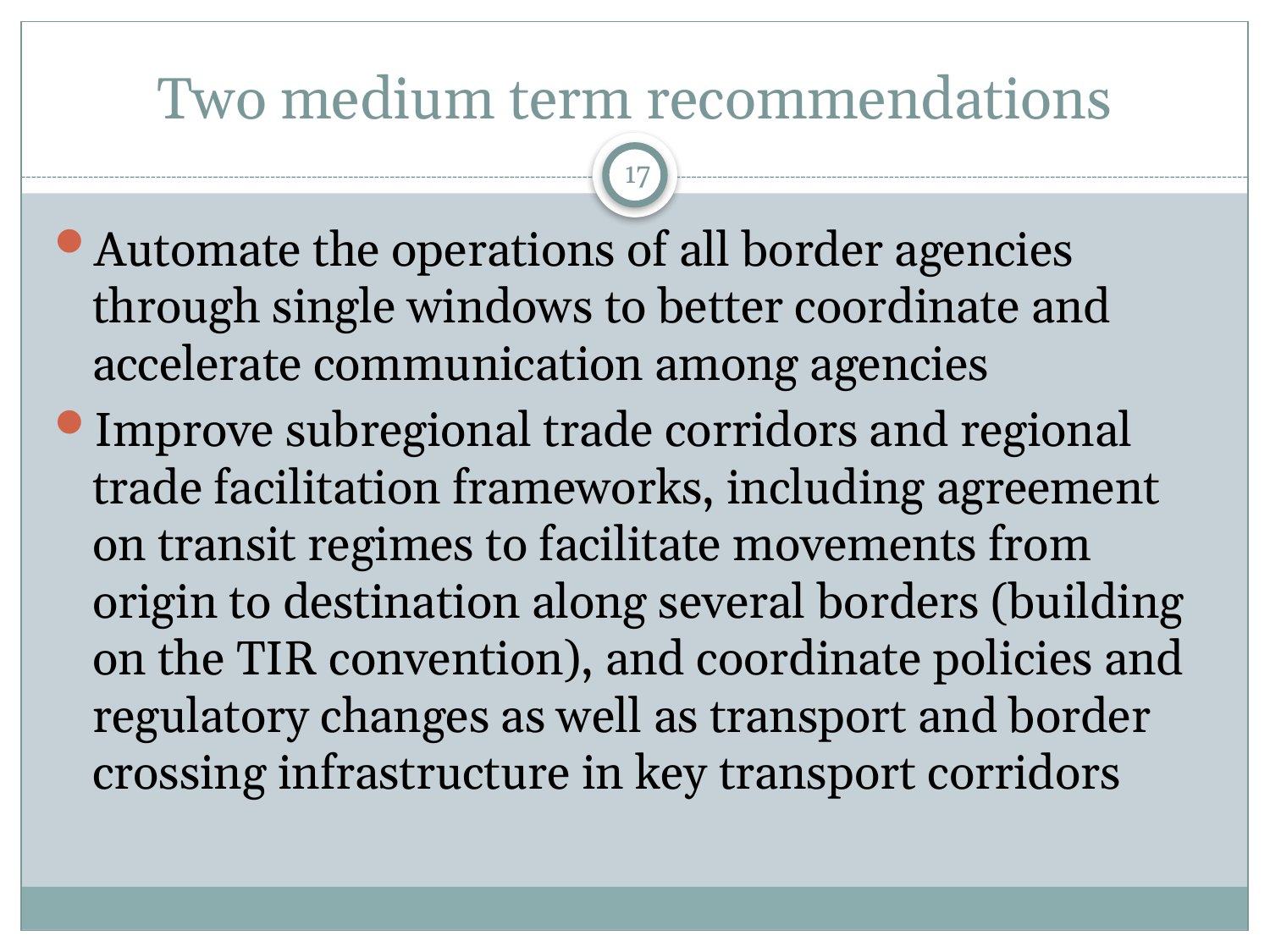

# Two medium term recommendations
17
Automate the operations of all border agencies through single windows to better coordinate and accelerate communication among agencies
Improve subregional trade corridors and regional trade facilitation frameworks, including agreement on transit regimes to facilitate movements from origin to destination along several borders (building on the TIR convention), and coordinate policies and regulatory changes as well as transport and border crossing infrastructure in key transport corridors